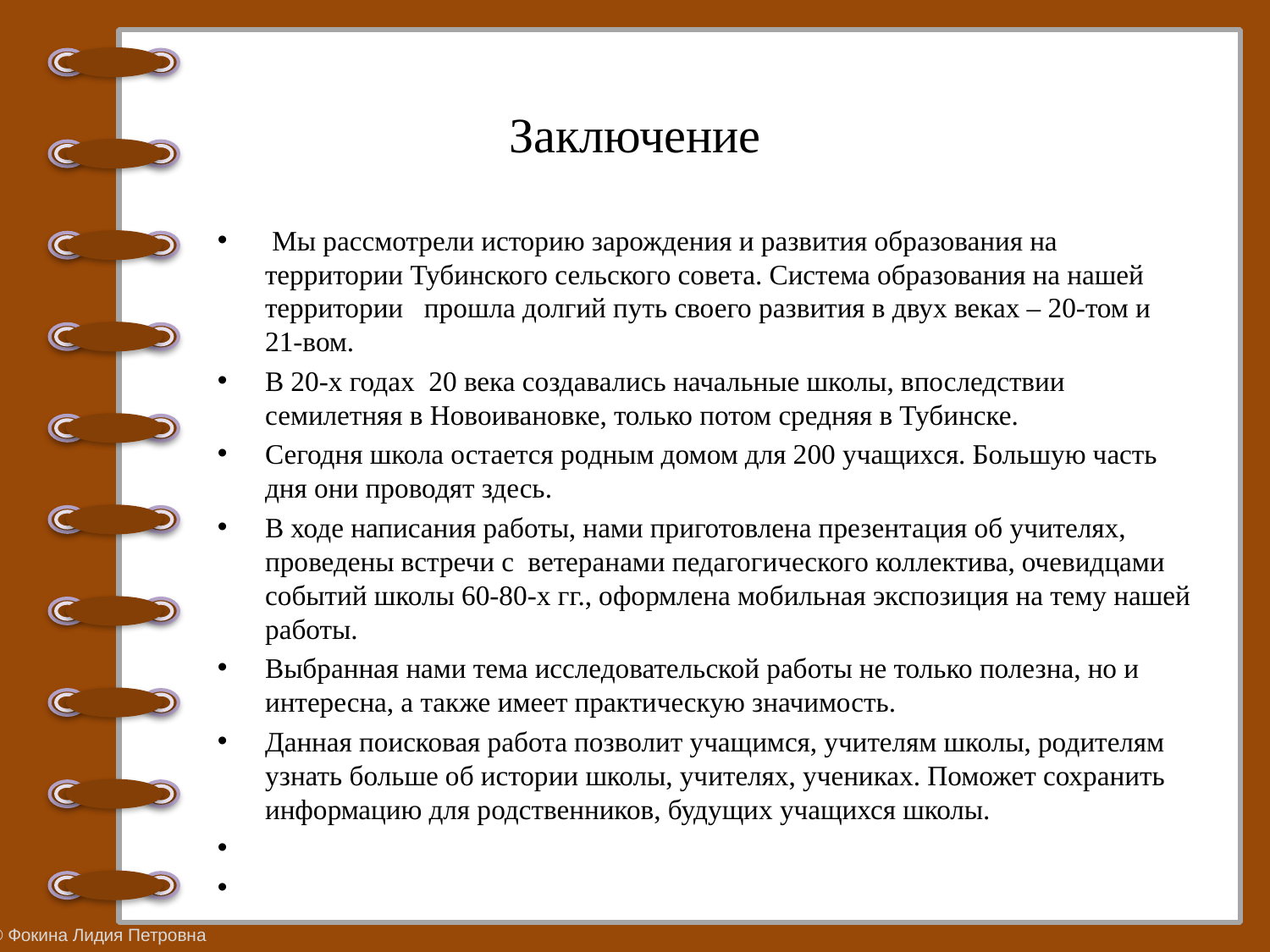

# Заключение
 Мы рассмотрели историю зарождения и развития образования на территории Тубинского сельского совета. Система образования на нашей территории   прошла долгий путь своего развития в двух веках – 20-том и 21-вом.
В 20-х годах  20 века создавались начальные школы, впоследствии   семилетняя в Новоивановке, только потом средняя в Тубинске.
Сегодня школа остается родным домом для 200 учащихся. Большую часть дня они проводят здесь.
В ходе написания работы, нами приготовлена презентация об учителях, проведены встречи с  ветеранами педагогического коллектива, очевидцами событий школы 60-80-х гг., оформлена мобильная экспозиция на тему нашей работы.
Выбранная нами тема исследовательской работы не только полезна, но и интересна, а также имеет практическую значимость.
Данная поисковая работа позволит учащимся, учителям школы, родителям узнать больше об истории школы, учителях, учениках. Поможет сохранить информацию для родственников, будущих учащихся школы.